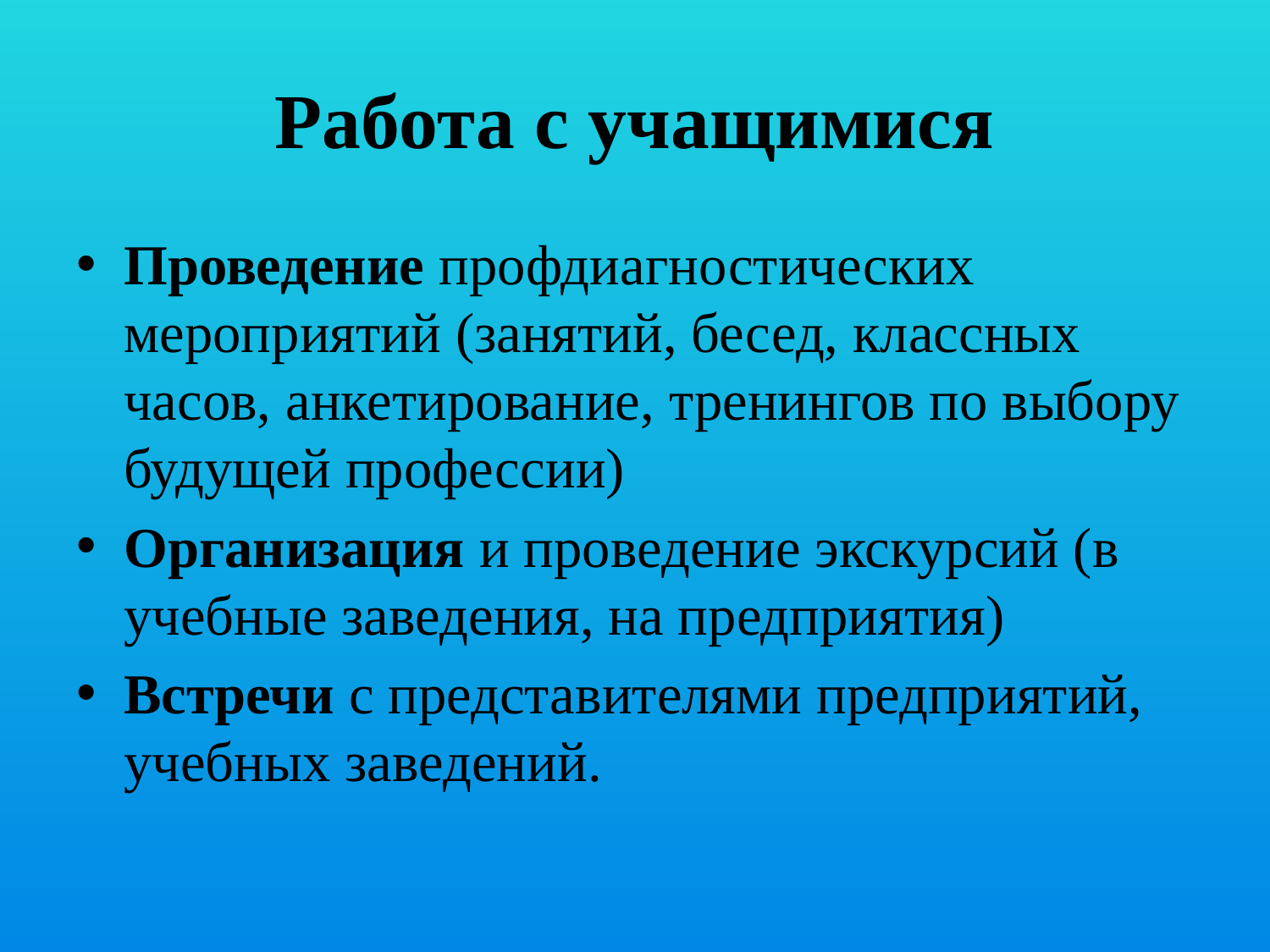

# Работа с учащимися
Проведение профдиагностических мероприятий (занятий, бесед, классных часов, анкетирование, тренингов по выбору будущей профессии)
Организация и проведение экскурсий (в учебные заведения, на предприятия)
Встречи с представителями предприятий, учебных заведений.